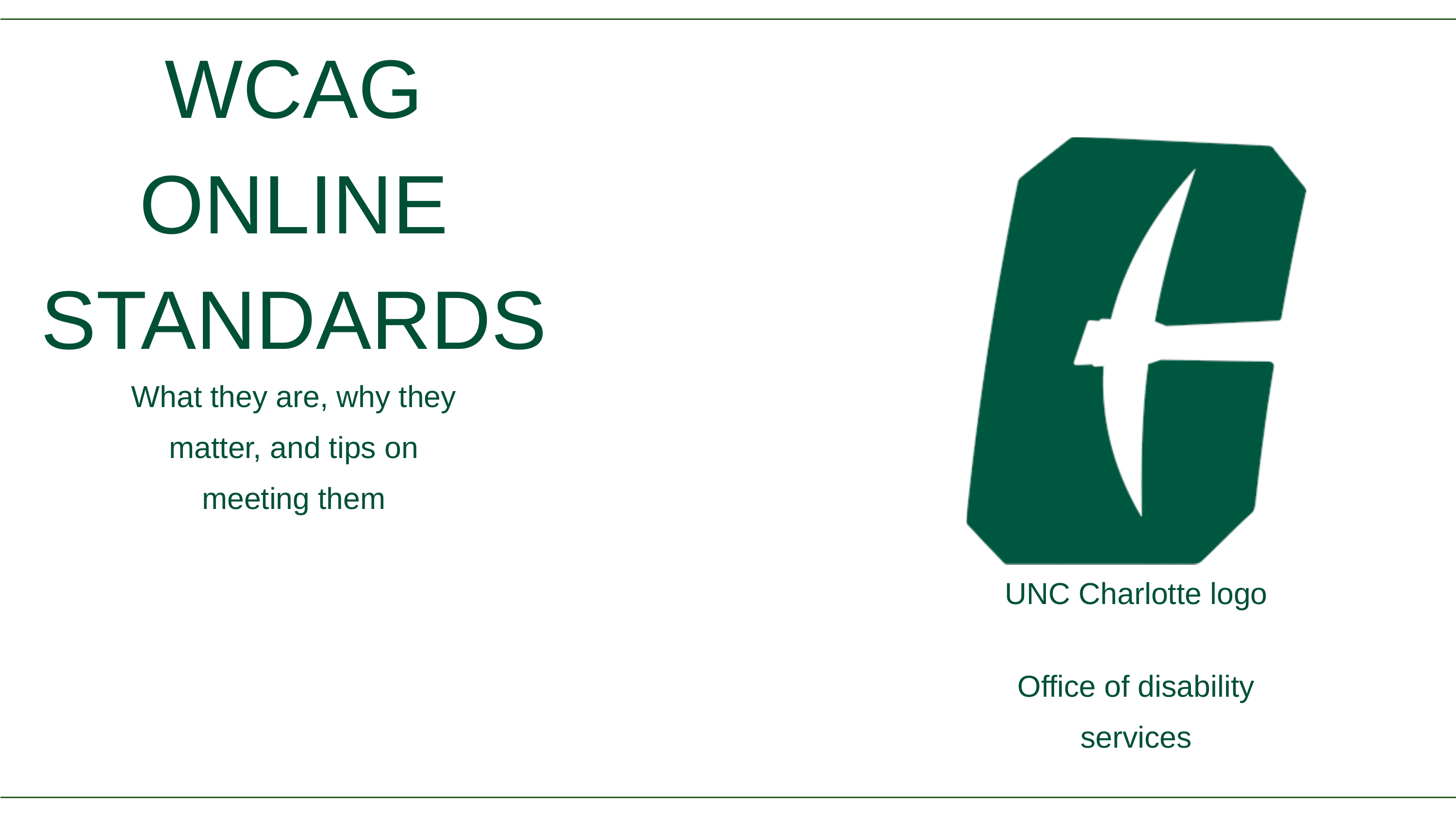

WCAG ONLINE STANDARDS

What they are, why they matter, and tips on meeting them
UNC Charlotte logo
Office of disability services